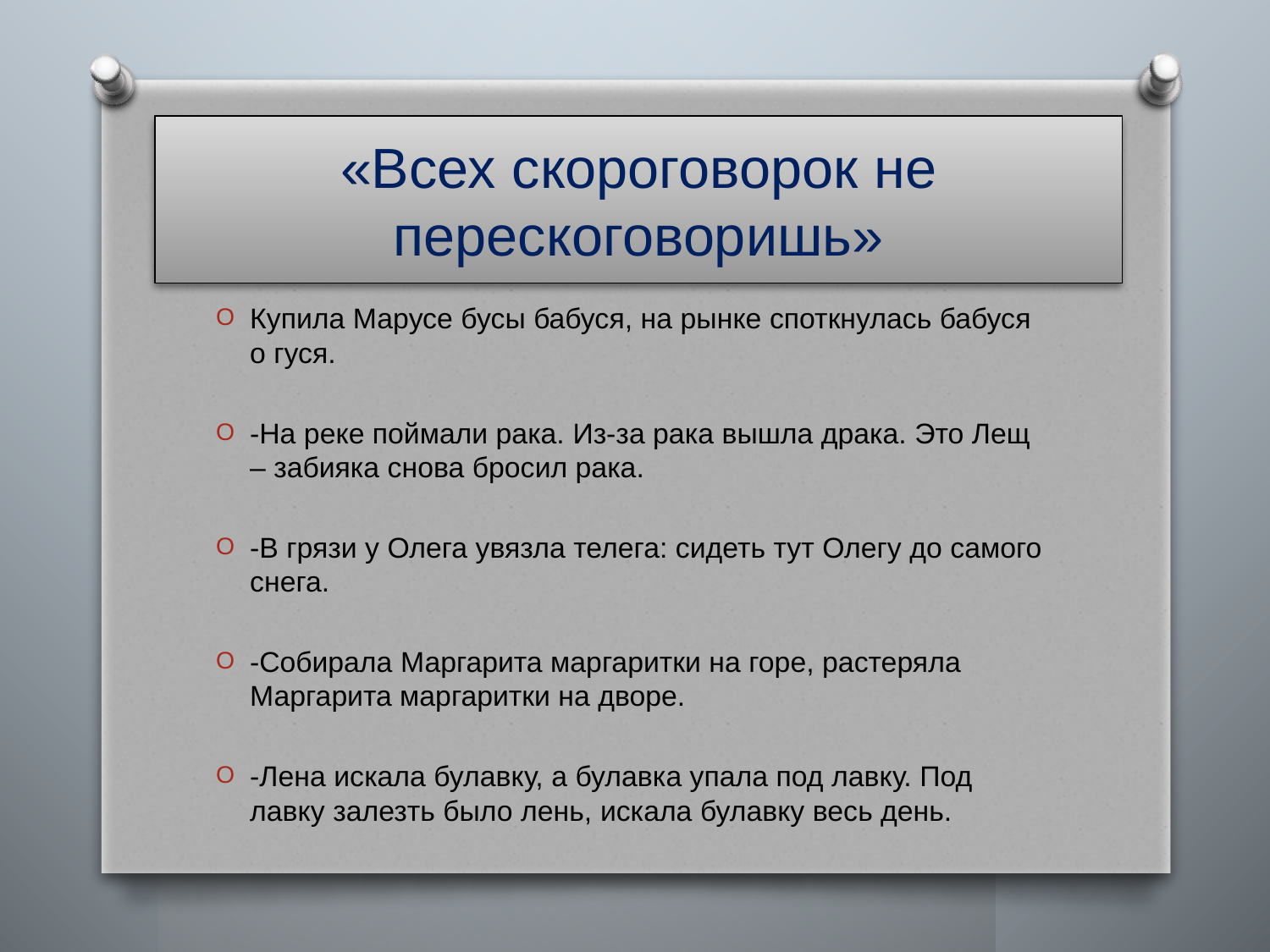

# «Всех скороговорок не перескоговоришь»
Купила Марусе бусы бабуся, на рынке споткнулась бабуся о гуся.

-На реке поймали рака. Из-за рака вышла драка. Это Лещ – забияка снова бросил рака.

-В грязи у Олега увязла телега: сидеть тут Олегу до самого снега.

-Собирала Маргарита маргаритки на горе, растеряла Маргарита маргаритки на дворе.

-Лена искала булавку, а булавка упала под лавку. Под лавку залезть было лень, искала булавку весь день.